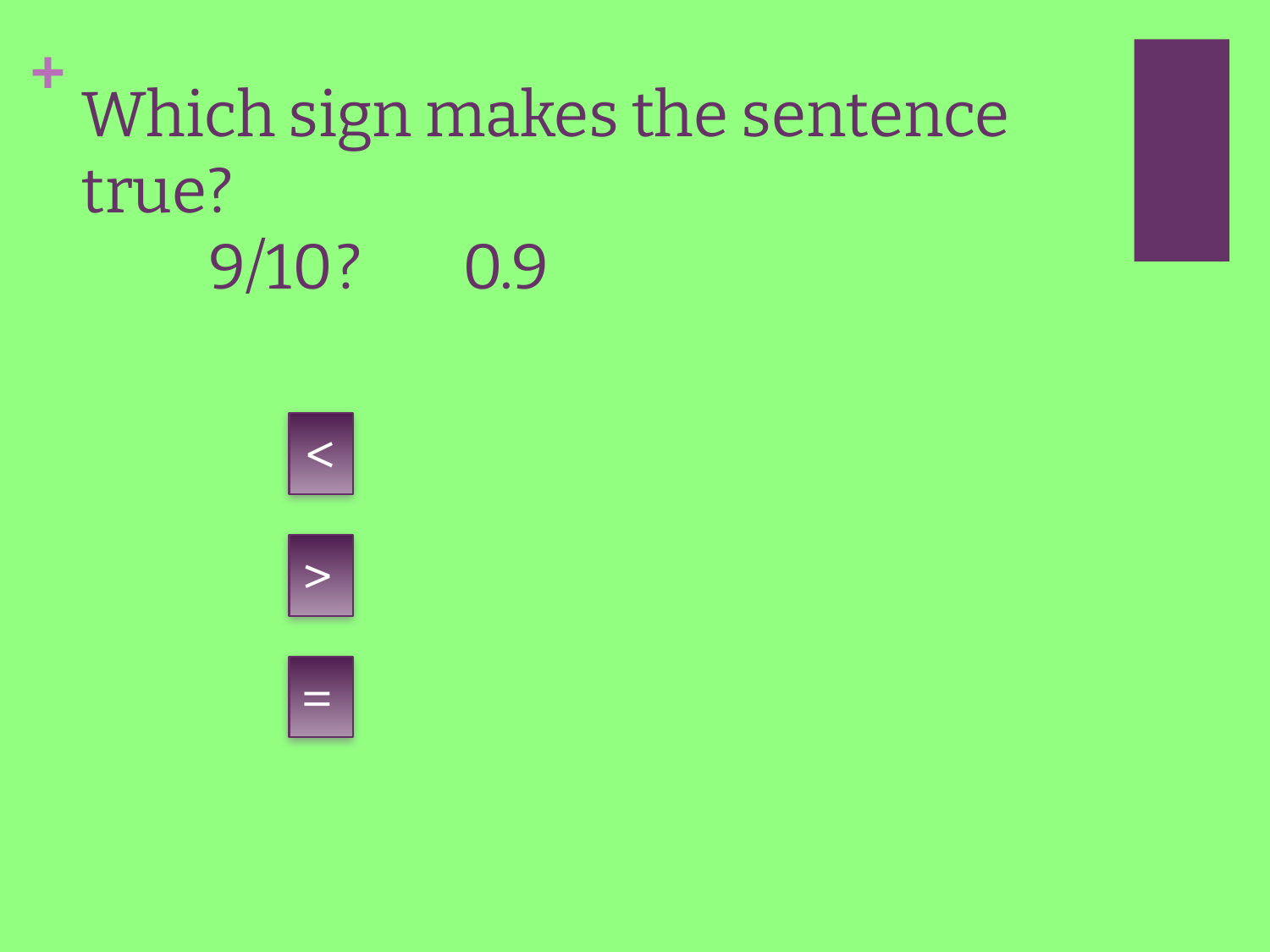

# Which sign makes the sentence true? 9/10	?  	0.9

<

>

=